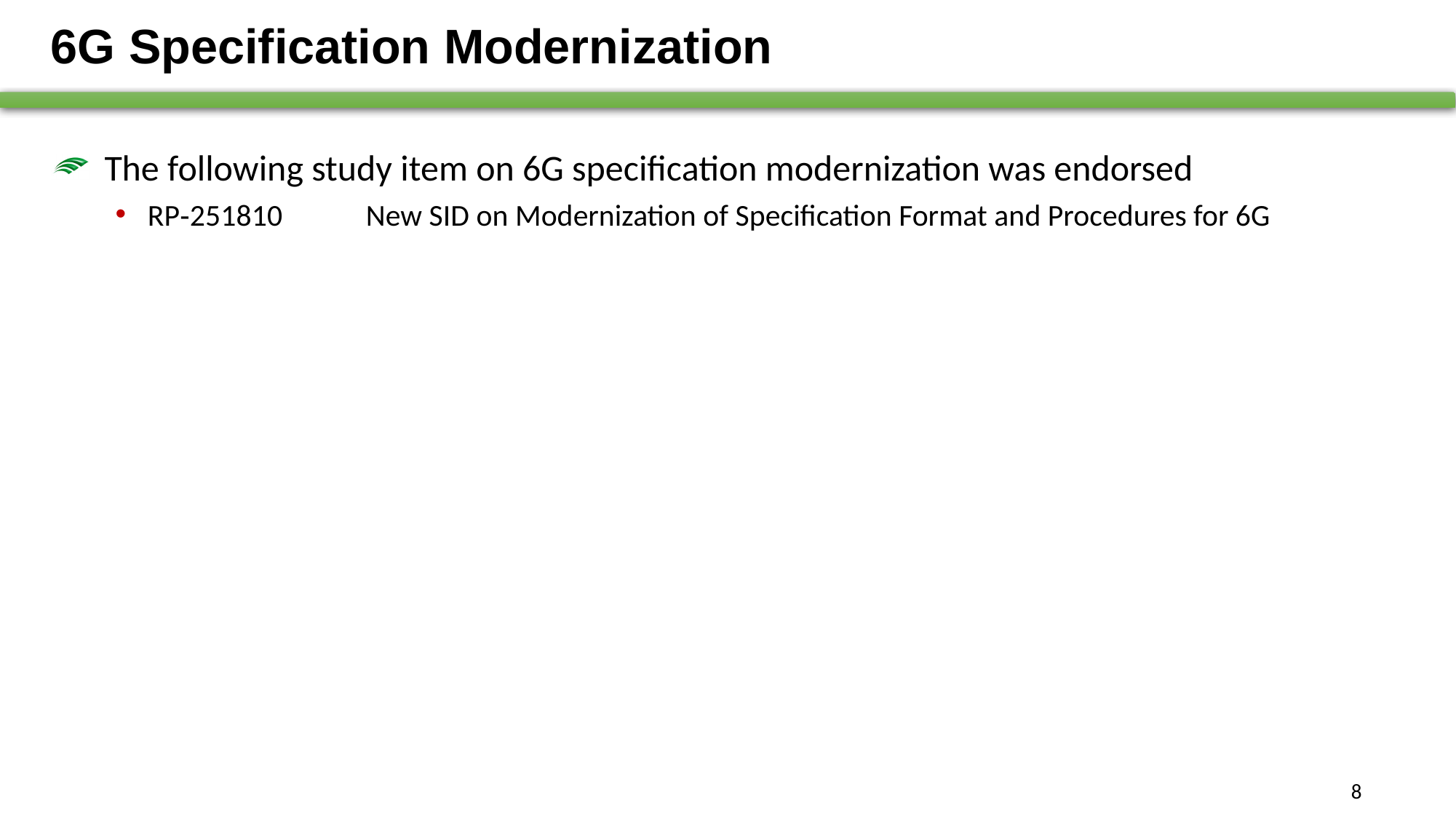

# 6G Specification Modernization
The following study item on 6G specification modernization was endorsed
RP‑251810	New SID on Modernization of Specification Format and Procedures for 6G